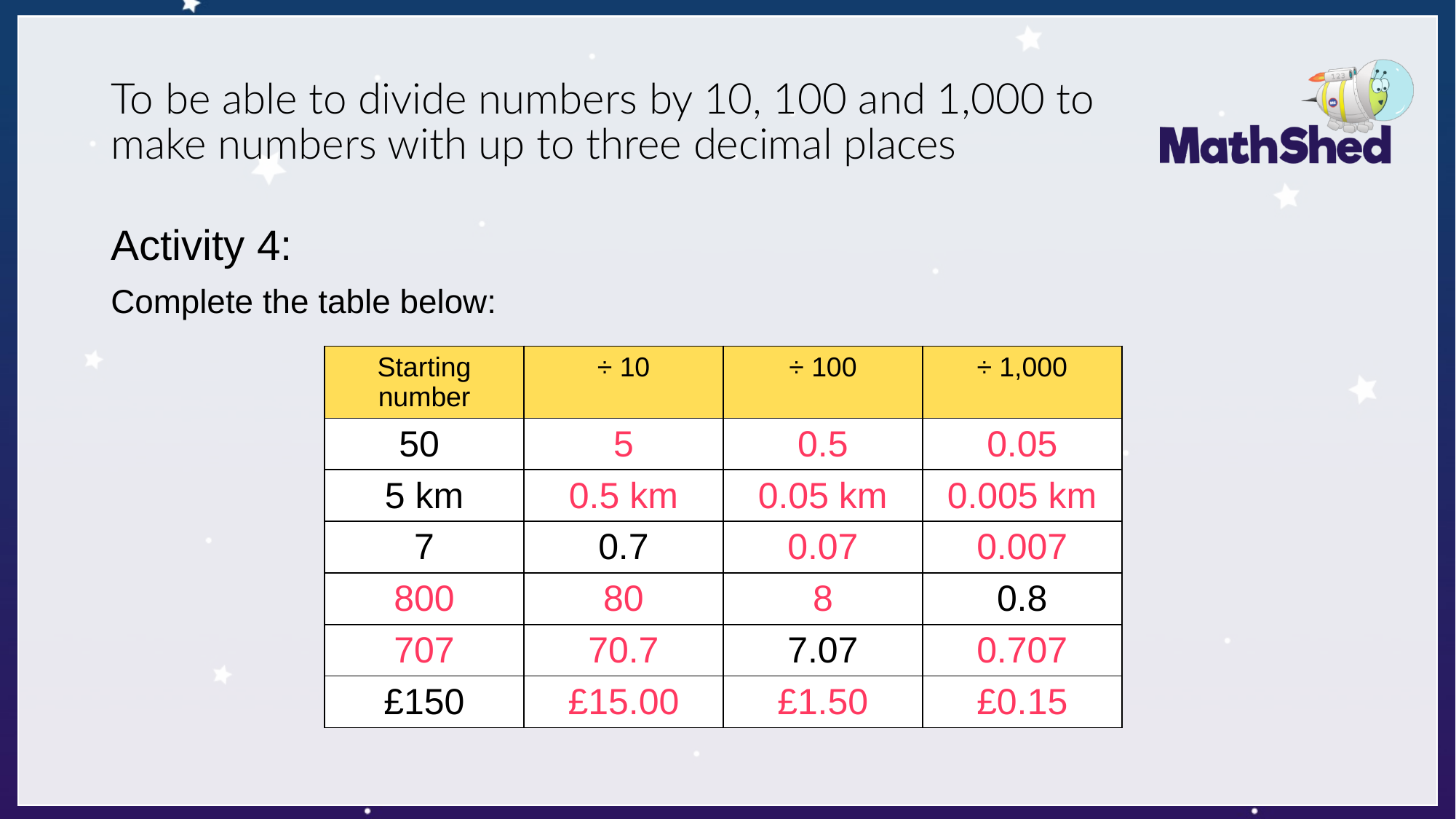

# To be able to divide numbers by 10, 100 and 1,000 to make numbers with up to three decimal places
Activity 4:
Complete the table below:

| Starting number | ÷ 10 | ÷ 100 | ÷ 1,000 |
| --- | --- | --- | --- |
| 50 | 5 | 0.5 | 0.05 |
| 5 km | 0.5 km | 0.05 km | 0.005 km |
| 7 | 0.7 | 0.07 | 0.007 |
| 800 | 80 | 8 | 0.8 |
| 707 | 70.7 | 7.07 | 0.707 |
| £150 | £15.00 | £1.50 | £0.15 |